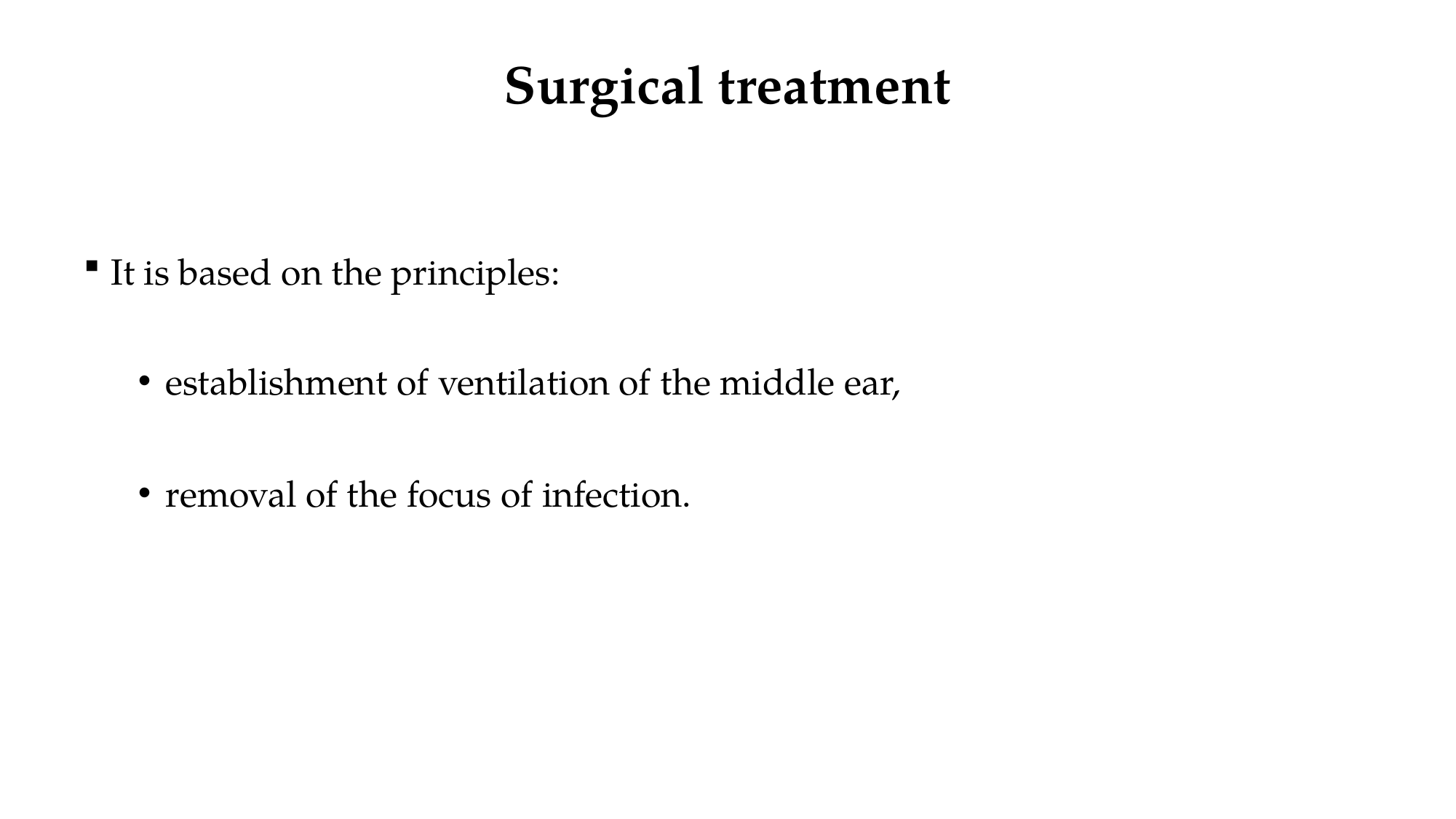

Surgical treatment

It is based on the principles:

establishment of ventilation of the middle ear,

removal of the focus of infection.